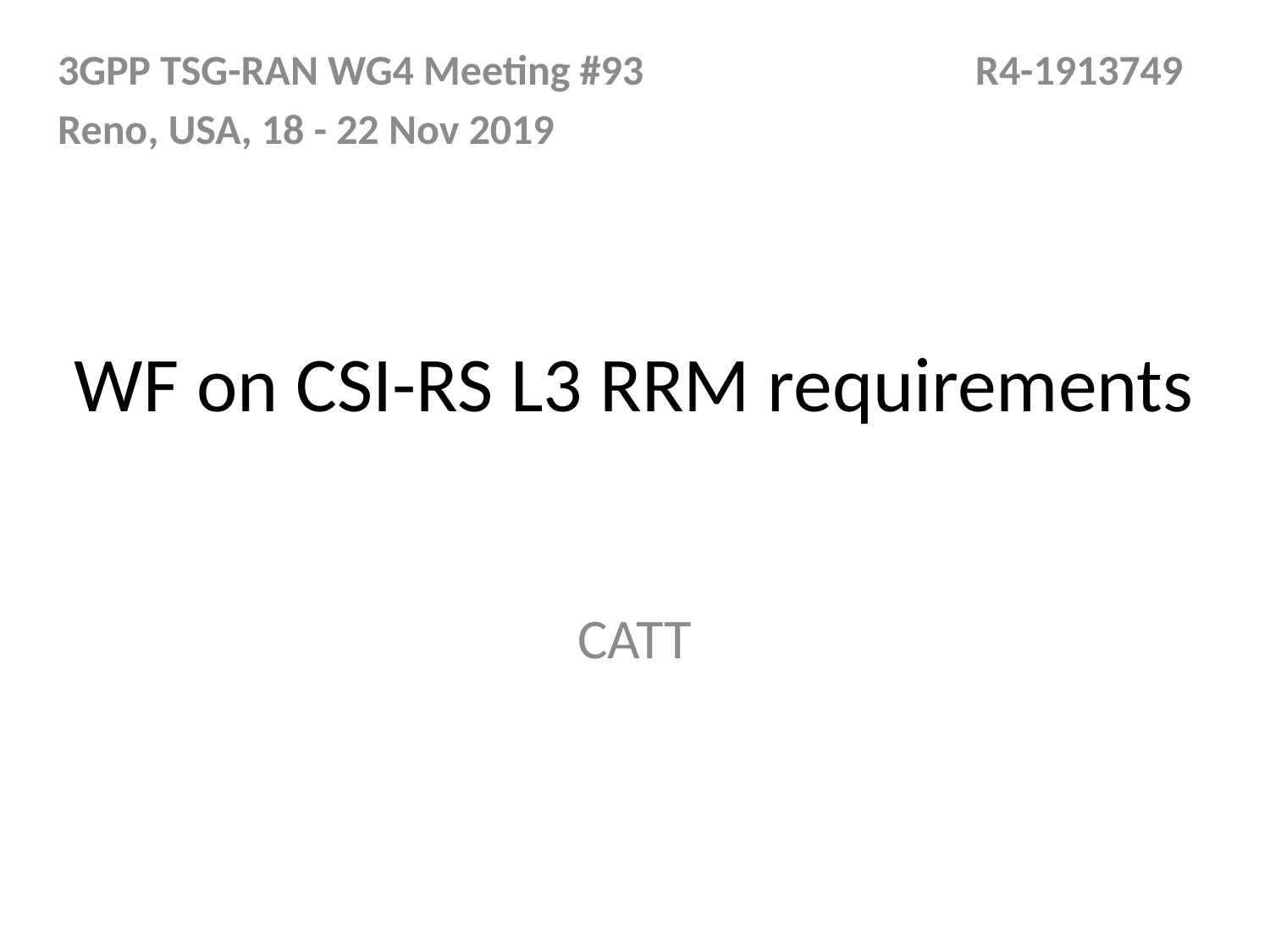

3GPP TSG-RAN WG4 Meeting #93	           		   R4-1913749
Reno, USA, 18 - 22 Nov 2019

# WF on CSI-RS L3 RRM requirements
CATT